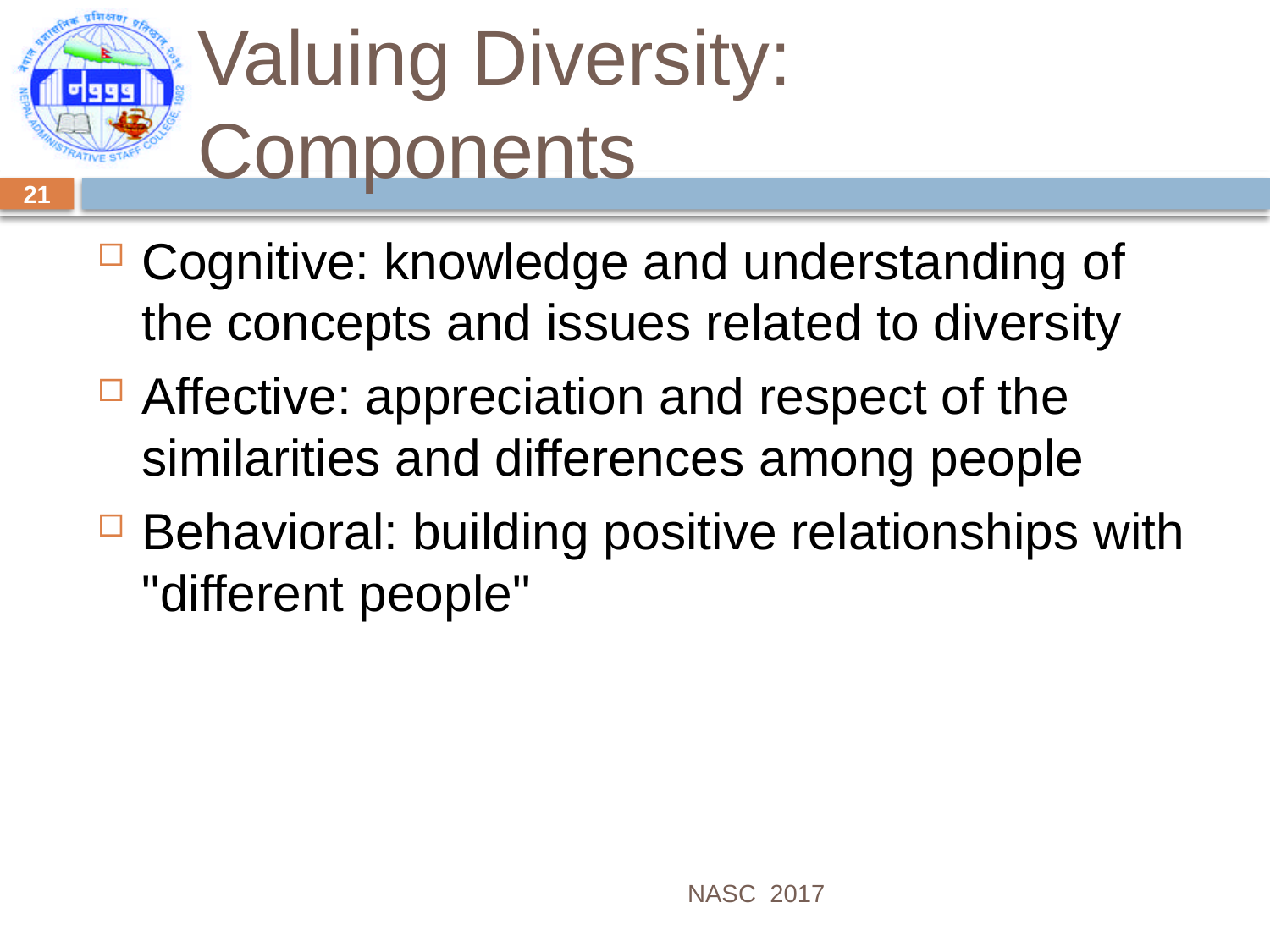

# Valuing Diversity: Components
21
Cognitive: knowledge and understanding of the concepts and issues related to diversity
Affective: appreciation and respect of the similarities and differences among people
Behavioral: building positive relationships with "different people"

NASC  2017